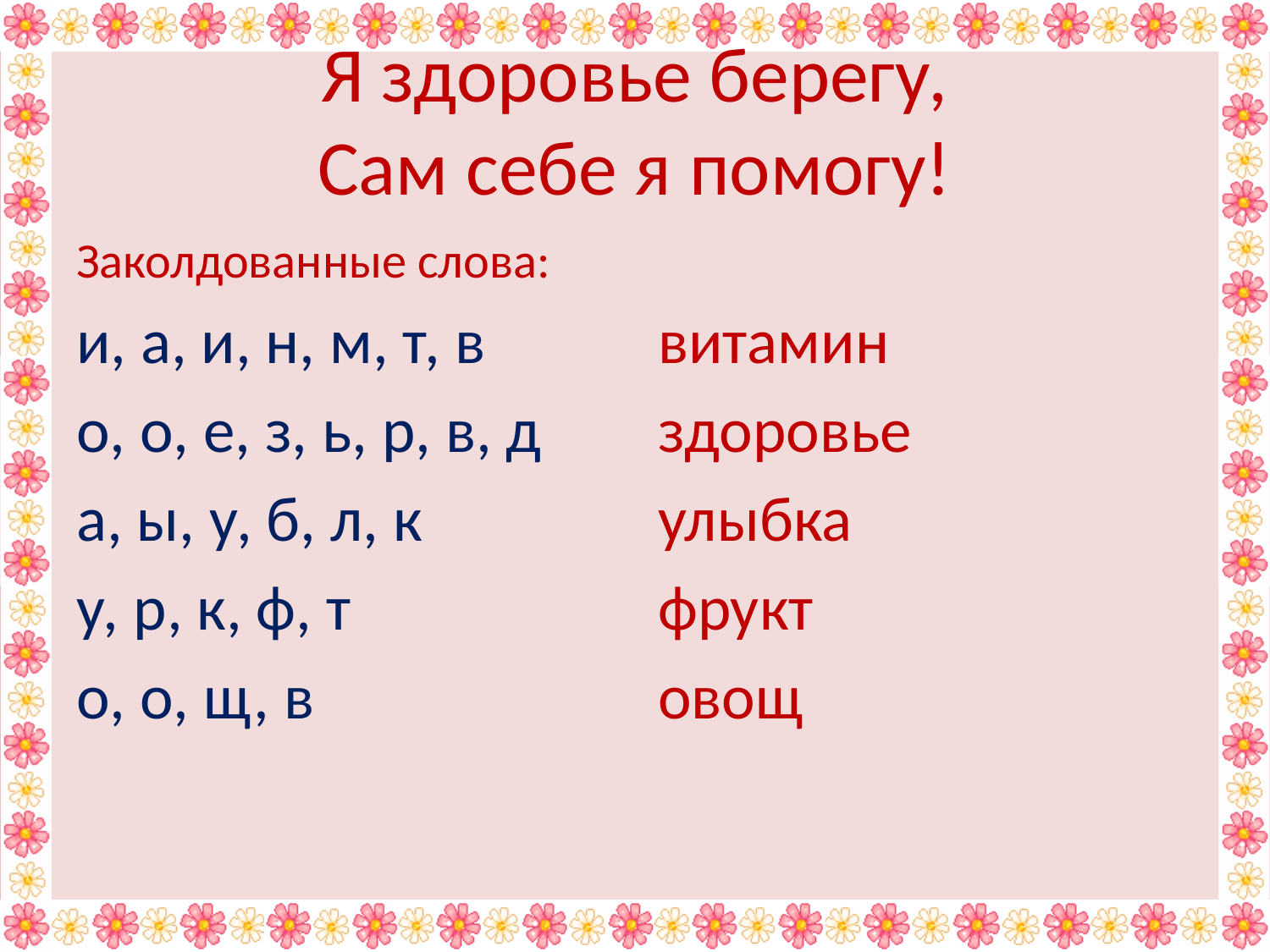

# Я здоровье берегу, Сам себе я помогу!
Заколдованные слова:
и, а, и, н, м, т, в
о, о, е, з, ь, р, в, д
а, ы, у, б, л, к
у, р, к, ф, т
о, о, щ, в

витамин
здоровье
улыбка
фрукт
овощ